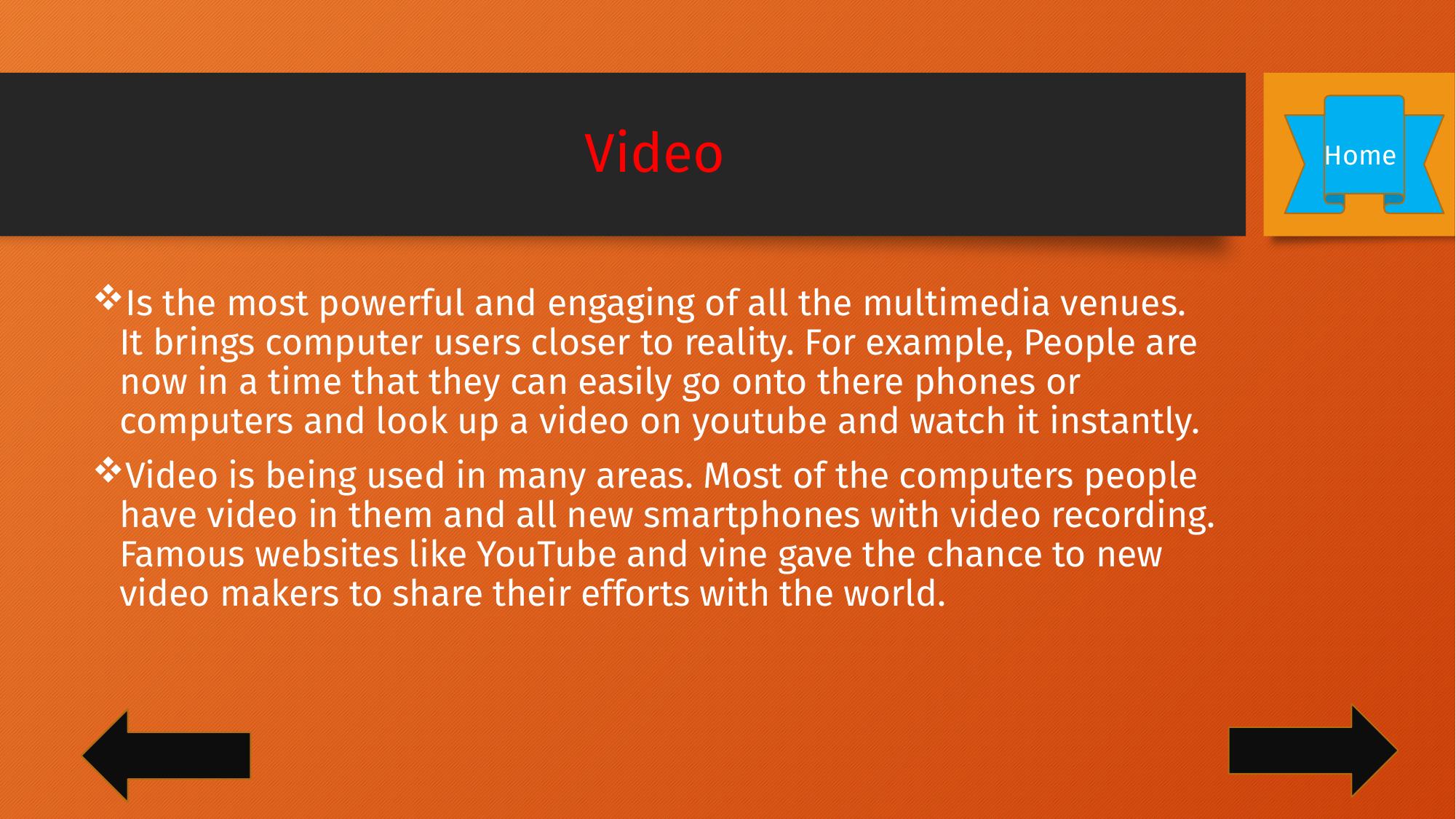

# Video

Home
Is the most powerful and engaging of all the multimedia venues. It brings computer users closer to reality. For example, People are now in a time that they can easily go onto there phones or computers and look up a video on youtube and watch it instantly.
Video is being used in many areas. Most of the computers people have video in them and all new smartphones with video recording. Famous websites like YouTube and vine gave the chance to new video makers to share their efforts with the world.